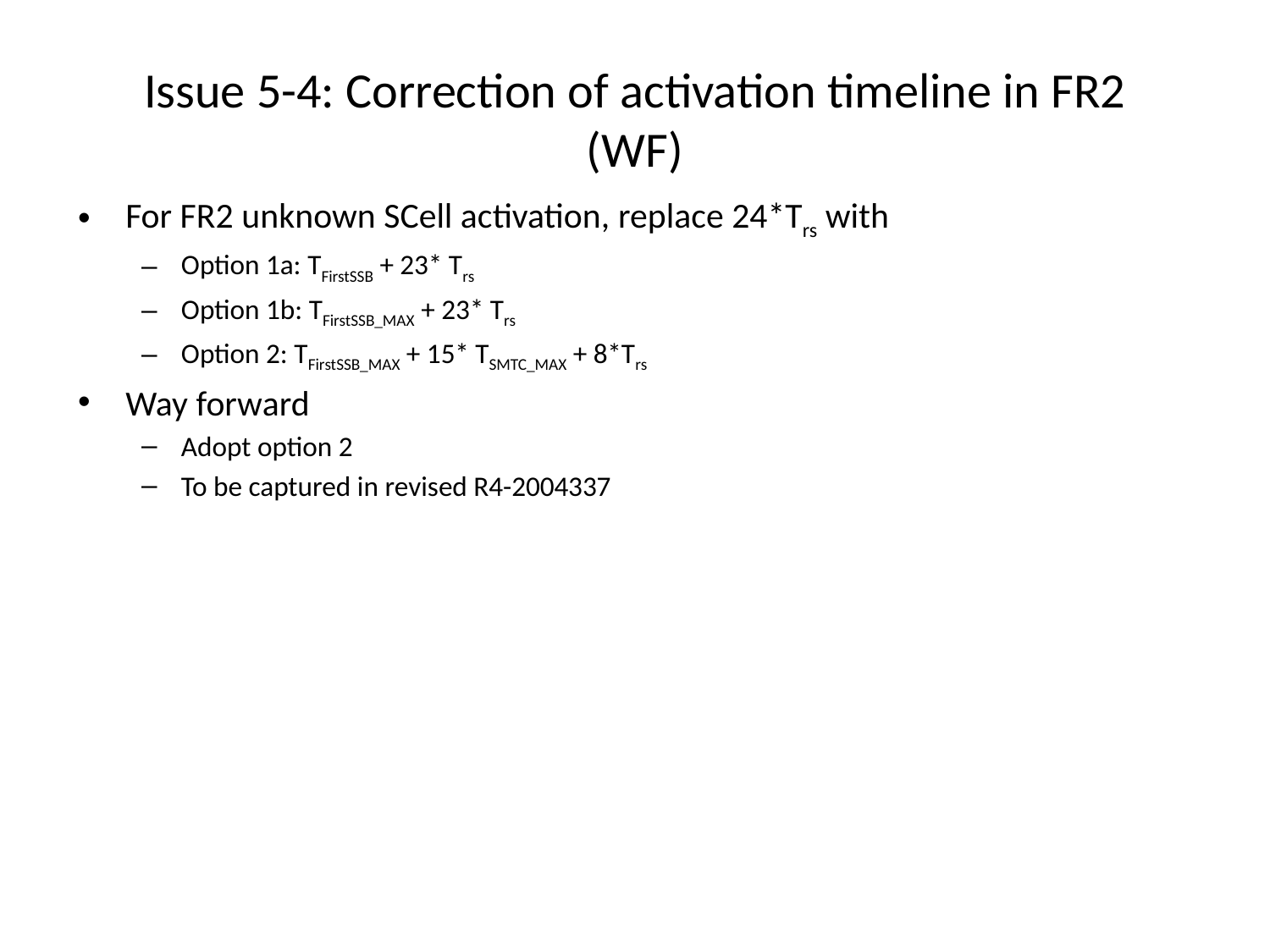

# Issue 5-4: Correction of activation timeline in FR2 (WF)
For FR2 unknown SCell activation, replace 24*Trs with
Option 1a: TFirstSSB + 23* Trs
Option 1b: TFirstSSB_MAX + 23* Trs
Option 2: TFirstSSB_MAX + 15* TSMTC_MAX + 8*Trs
Way forward
Adopt option 2
To be captured in revised R4-2004337